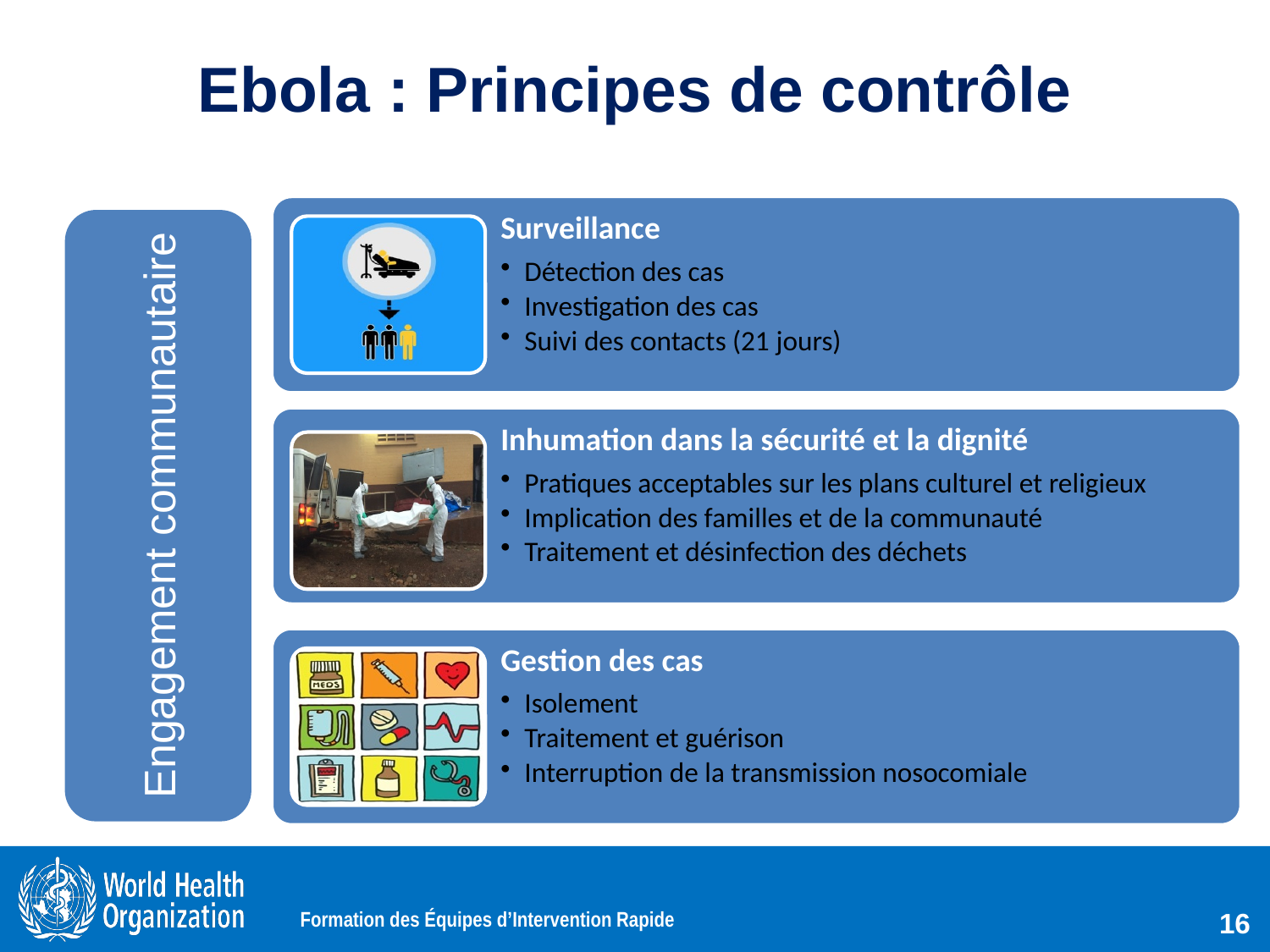

# Ebola : Principes de contrôle
Surveillance
Détection des cas
Investigation des cas
Suivi des contacts (21 jours)
Inhumation dans la sécurité et la dignité
Pratiques acceptables sur les plans culturel et religieux
Implication des familles et de la communauté
Traitement et désinfection des déchets
Gestion des cas
Isolement
Traitement et guérison
Interruption de la transmission nosocomiale
Engagement communautaire